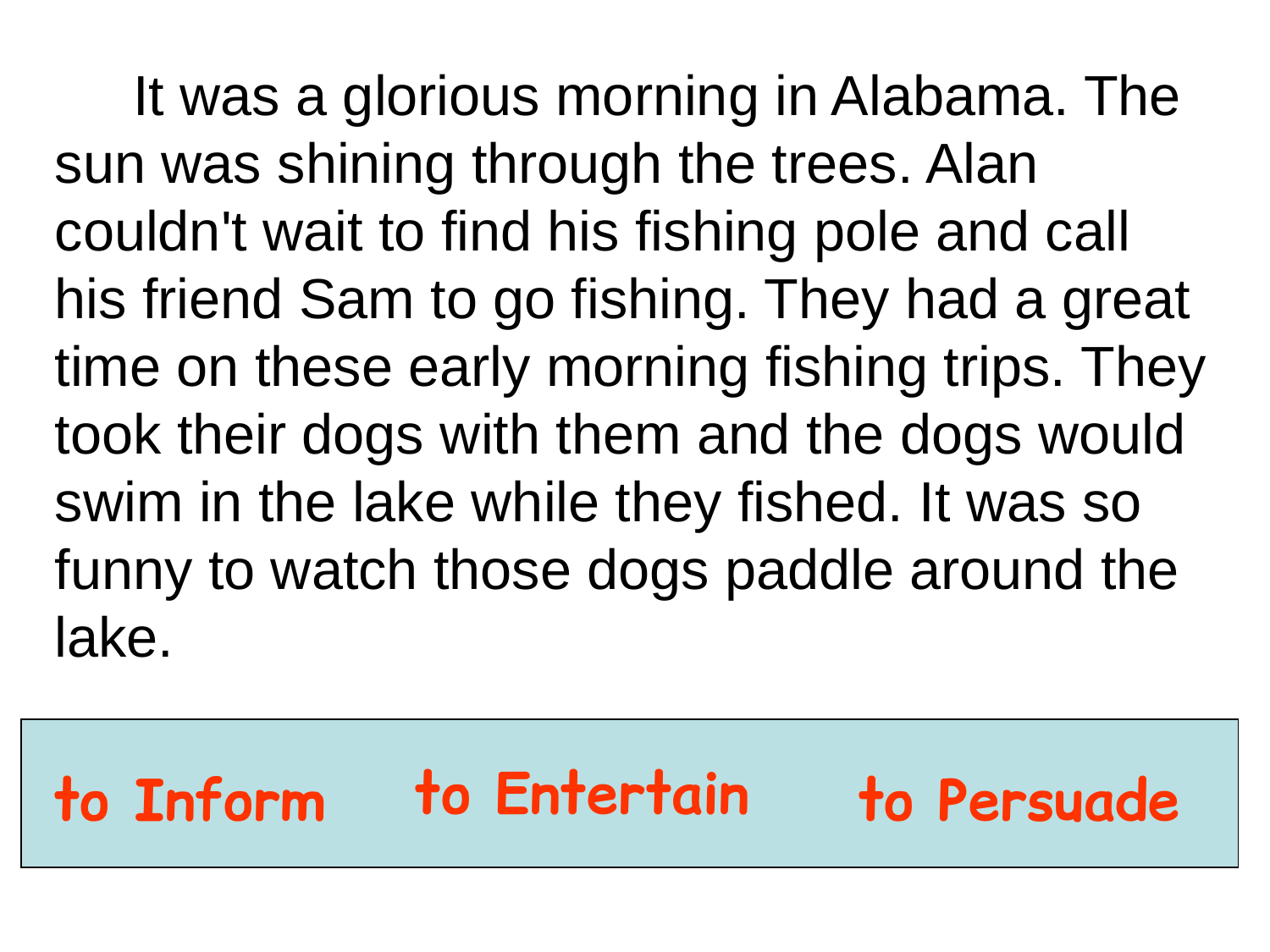

It was a glorious morning in Alabama. The sun was shining through the trees. Alan couldn't wait to find his fishing pole and call his friend Sam to go fishing. They had a great time on these early morning fishing trips. They took their dogs with them and the dogs would swim in the lake while they fished. It was so funny to watch those dogs paddle around the lake.
 to Inform

 to Persuade
to Entertain